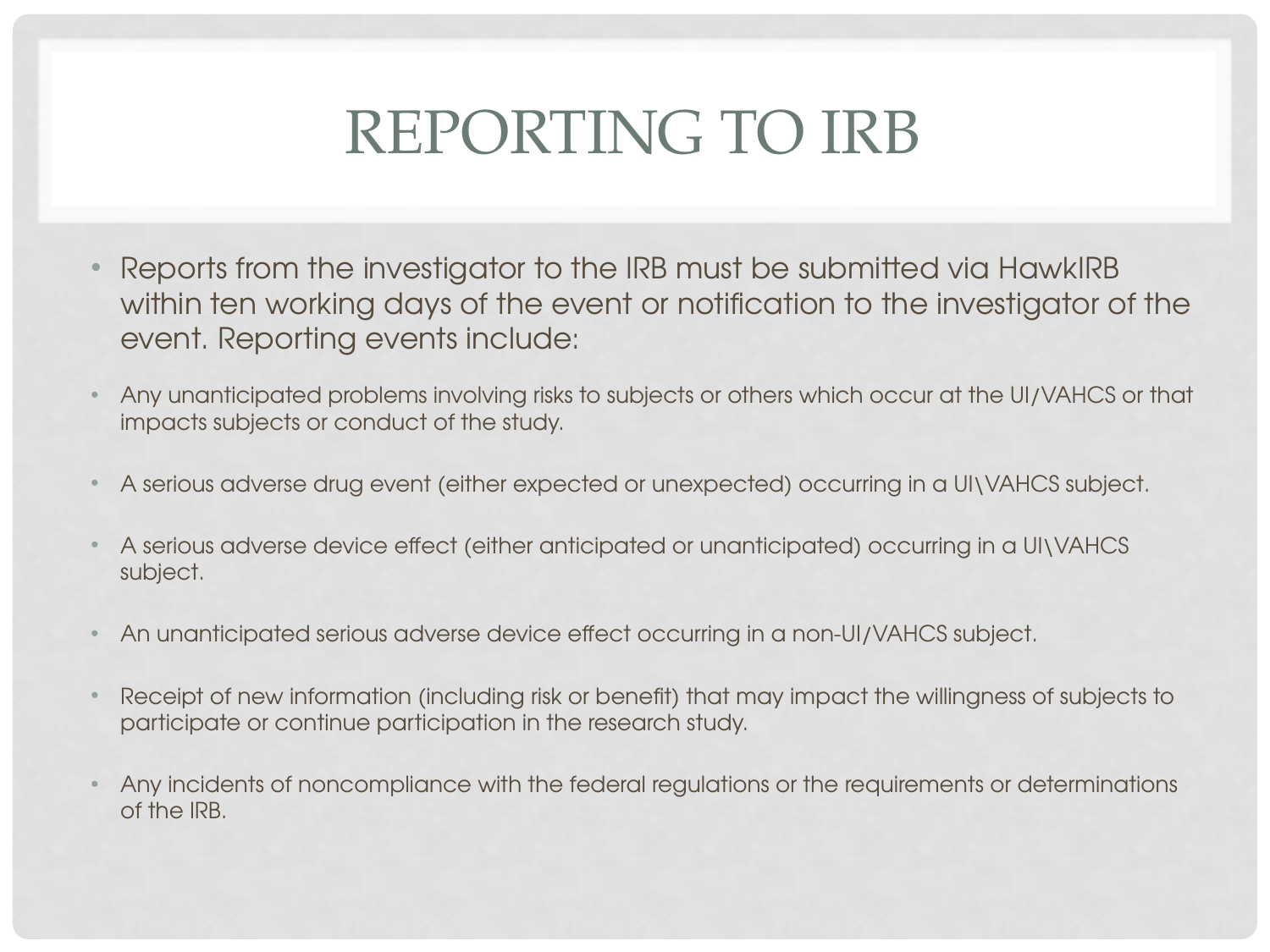

# Reporting to IRB
Reports from the investigator to the IRB must be submitted via HawkIRB within ten working days of the event or notification to the investigator of the event. Reporting events include:

Any unanticipated problems involving risks to subjects or others which occur at the UI/VAHCS or that impacts subjects or conduct of the study.

A serious adverse drug event (either expected or unexpected) occurring in a UI\VAHCS subject.

A serious adverse device effect (either anticipated or unanticipated) occurring in a UI\VAHCS subject.

An unanticipated serious adverse device effect occurring in a non-UI/VAHCS subject.

Receipt of new information (including risk or benefit) that may impact the willingness of subjects to participate or continue participation in the research study.

Any incidents of noncompliance with the federal regulations or the requirements or determinations of the IRB.